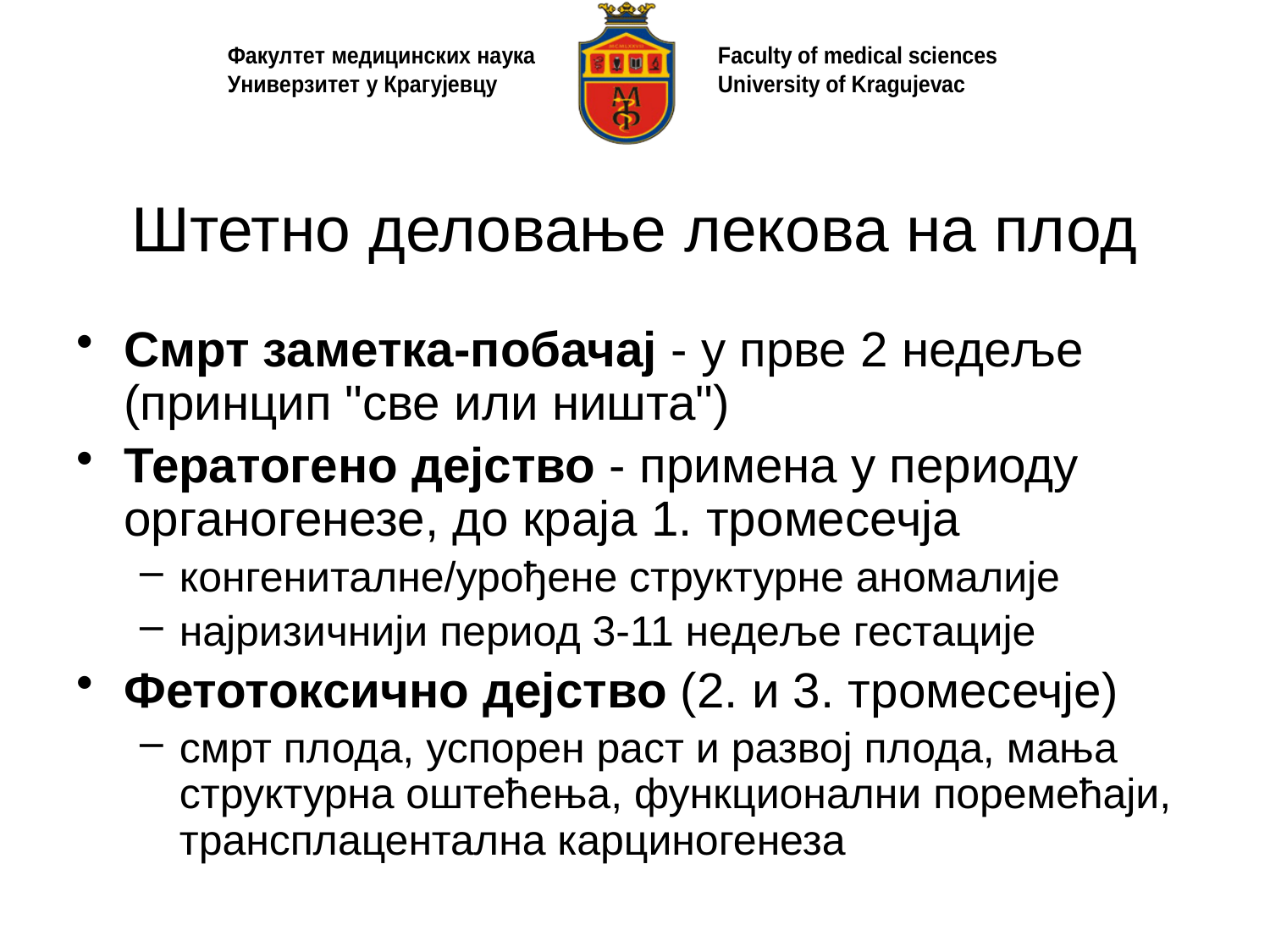

# Штетно деловање лекова на плод
Смрт заметка-побачај - у прве 2 недеље (принцип "све или ништа")
Тератогено дејство - примена у периоду органогенезе, до краја 1. тромесечја
конгениталне/урођене структурне аномалије
најризичнији период 3-11 недеље гестације
Фетотоксично дејство (2. и 3. тромесечје)
смрт плода, успорен раст и развој плода, мања структурна оштећења, функционални поремећаји, трансплацентална карциногенеза